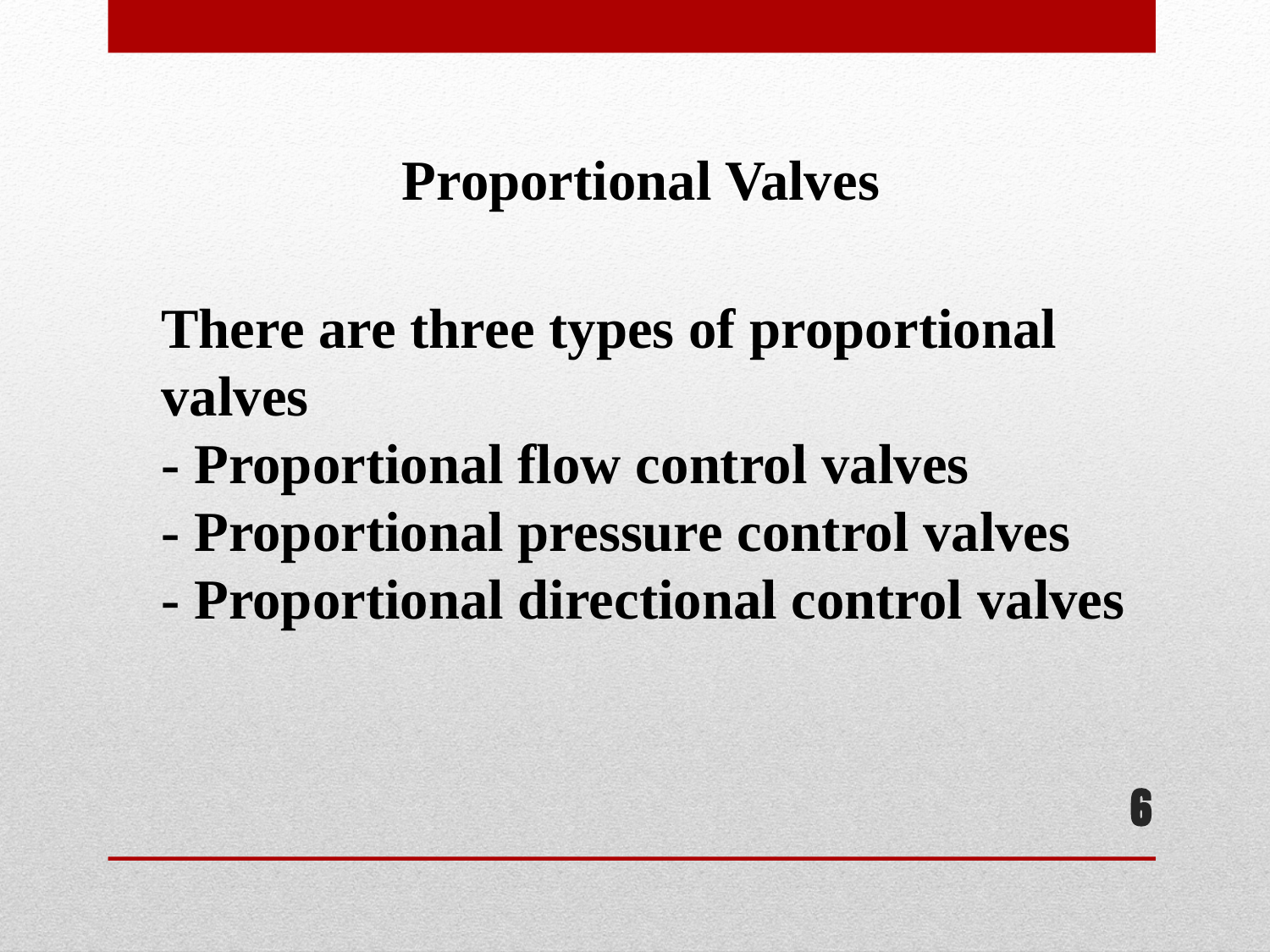

Proportional Valves

There are three types of proportional valves
- Proportional flow control valves
- Proportional pressure control valves
- Proportional directional control valves

6